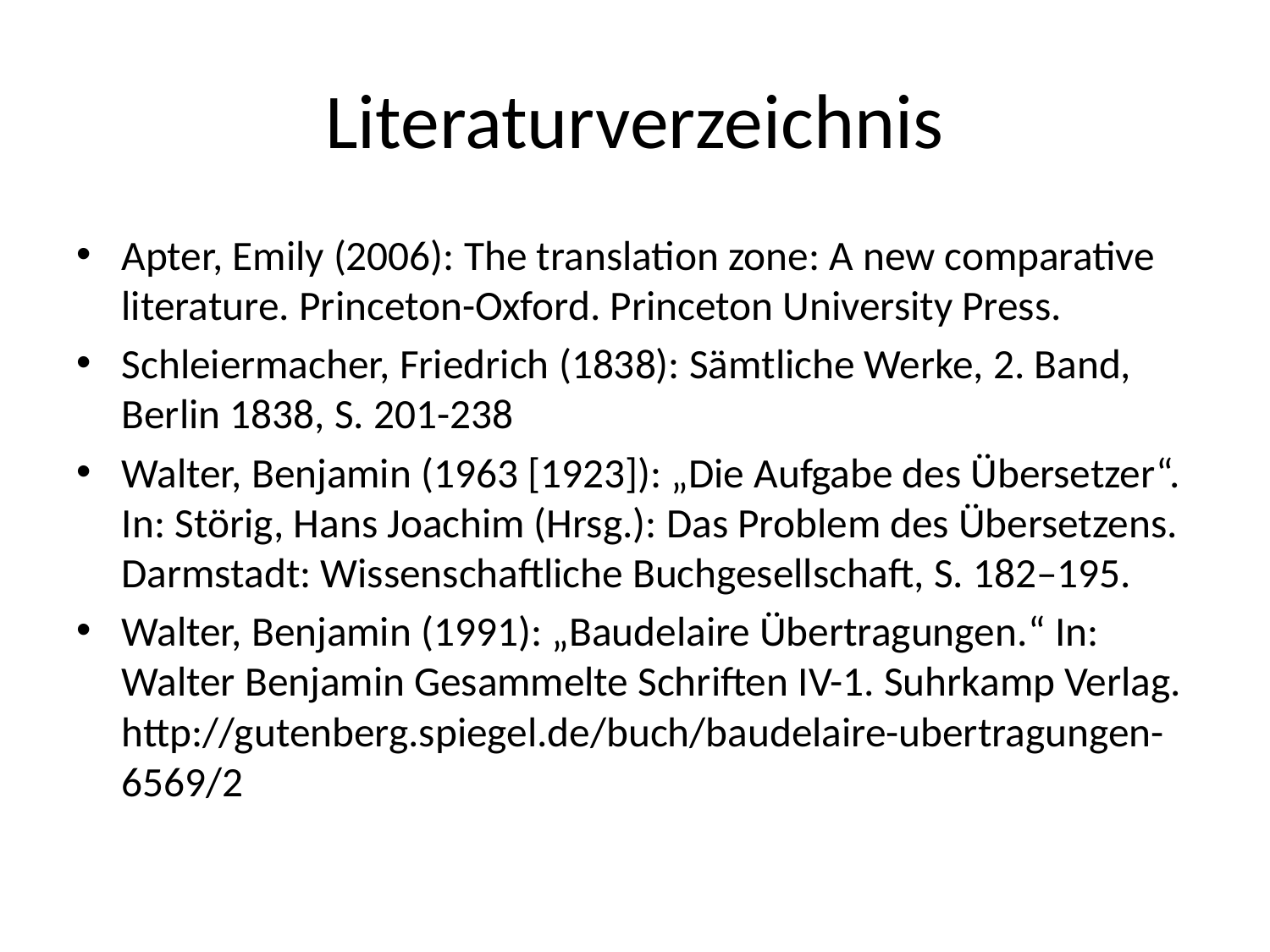

# Literaturverzeichnis
Apter, Emily (2006): The translation zone: A new comparative literature. Princeton-Oxford. Princeton University Press.
Schleiermacher, Friedrich (1838): Sämtliche Werke, 2. Band, Berlin 1838, S. 201-238
Walter, Benjamin (1963 [1923]): „Die Aufgabe des Übersetzer“. In: Störig, Hans Joachim (Hrsg.): Das Problem des Übersetzens. Darmstadt: Wissenschaftliche Buchgesellschaft, S. 182–195.
Walter, Benjamin (1991): „Baudelaire Übertragungen.“ In: Walter Benjamin Gesammelte Schriften IV-1. Suhrkamp Verlag. http://gutenberg.spiegel.de/buch/baudelaire-ubertragungen-6569/2